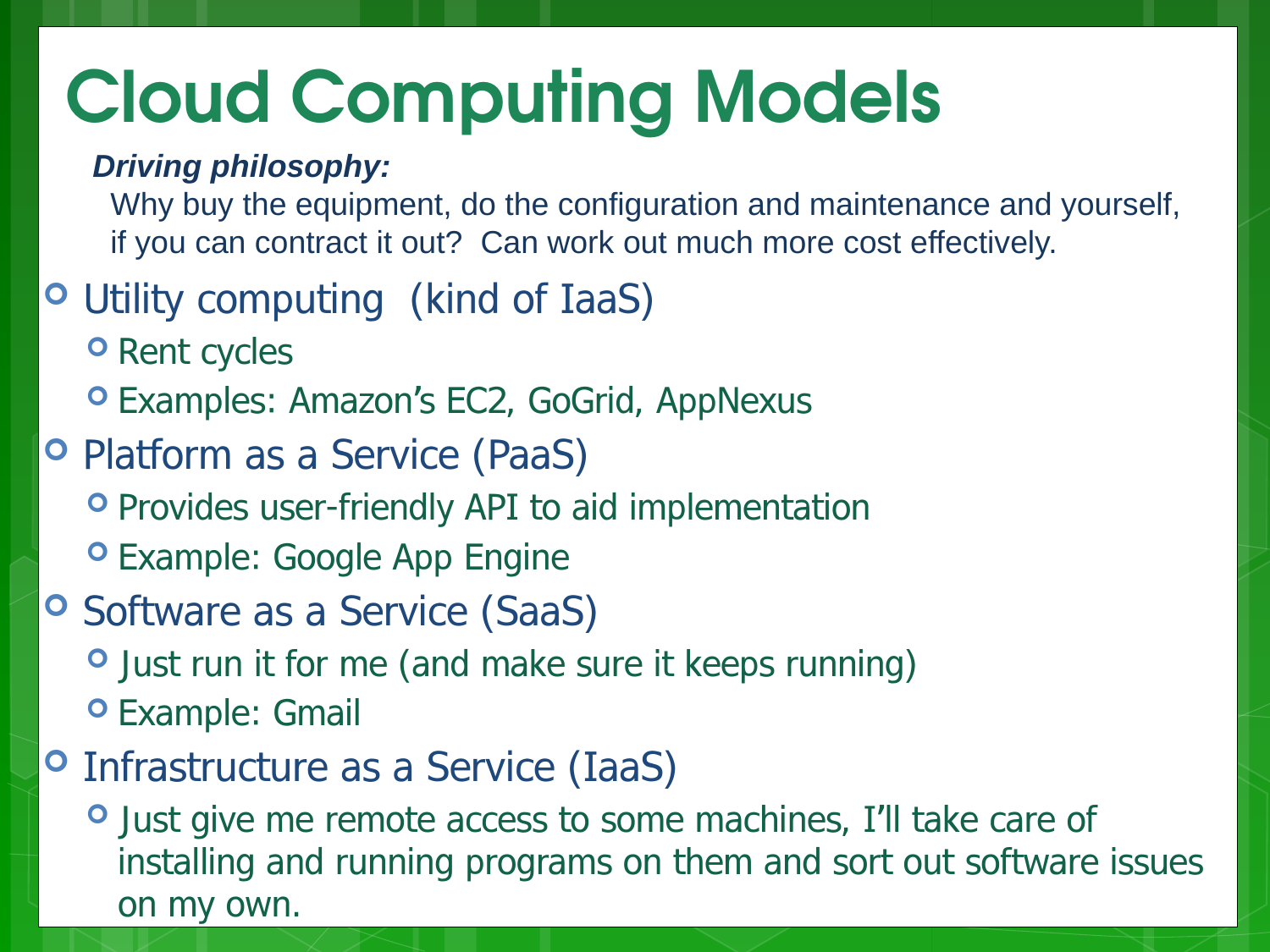

# Cloud Computing Models
Driving philosophy:
  Why buy the equipment, do the configuration and maintenance and yourself,
  if you can contract it out?  Can work out much more cost effectively.
Utility computing  (kind of IaaS)
Rent cycles
Examples: Amazon’s EC2, GoGrid, AppNexus
Platform as a Service (PaaS)
Provides user-friendly API to aid implementation
Example: Google App Engine
Software as a Service (SaaS)
Just run it for me (and make sure it keeps running)
Example: Gmail
Infrastructure as a Service (IaaS)
Just give me remote access to some machines, I’ll take care of installing and running programs on them and sort out software issues on my own.